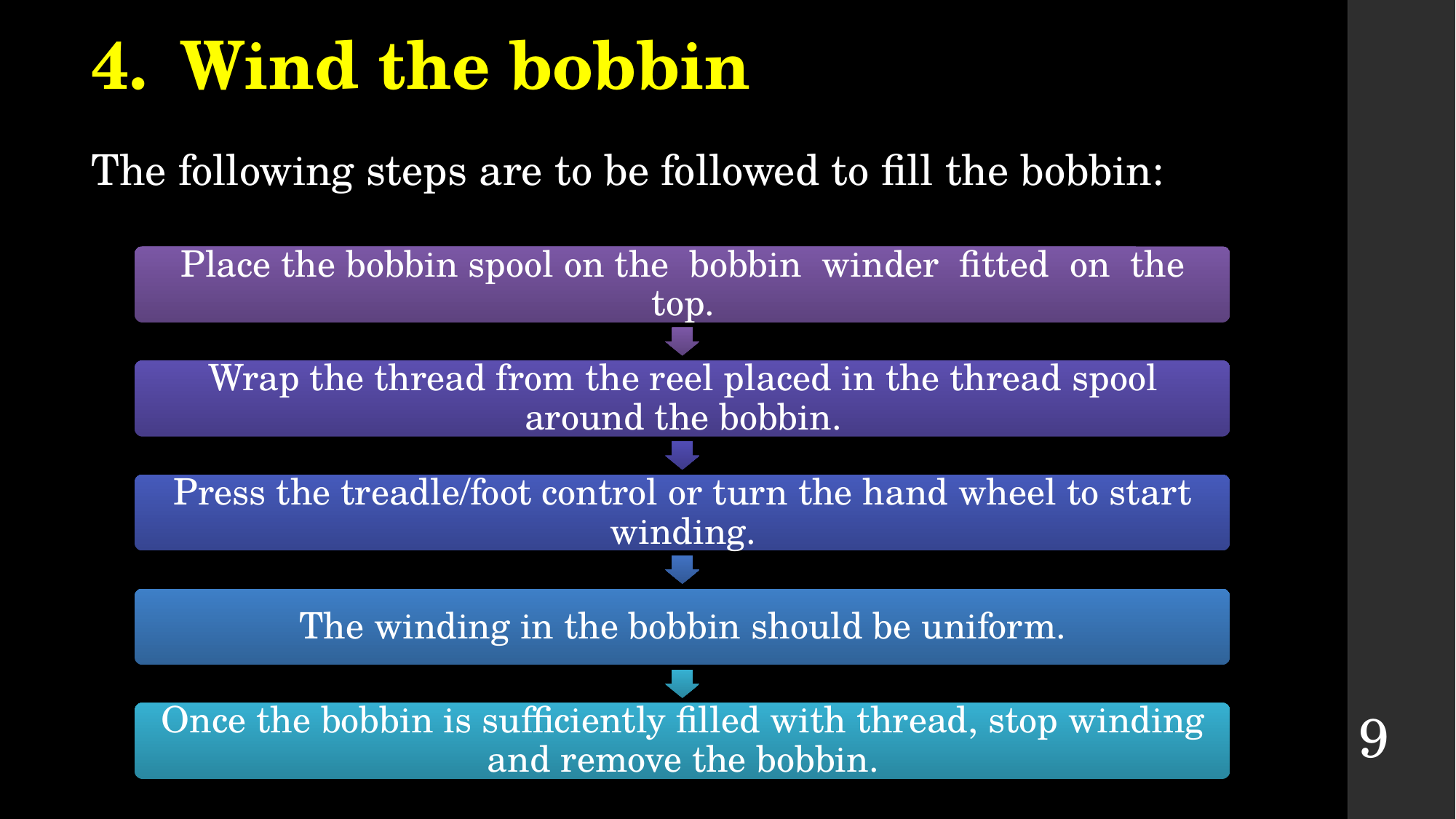

# Wind the bobbin
The following steps are to be followed to fill the bobbin:
Place the bobbin spool on the  bobbin  winder  fitted  on  the top.

Wrap the thread from the reel placed in the thread spool around the bobbin.

Press the treadle/foot control or turn the hand wheel to start winding.

The winding in the bobbin should be uniform.

Once the bobbin is sufficiently filled with thread, stop winding and remove the bobbin.
9